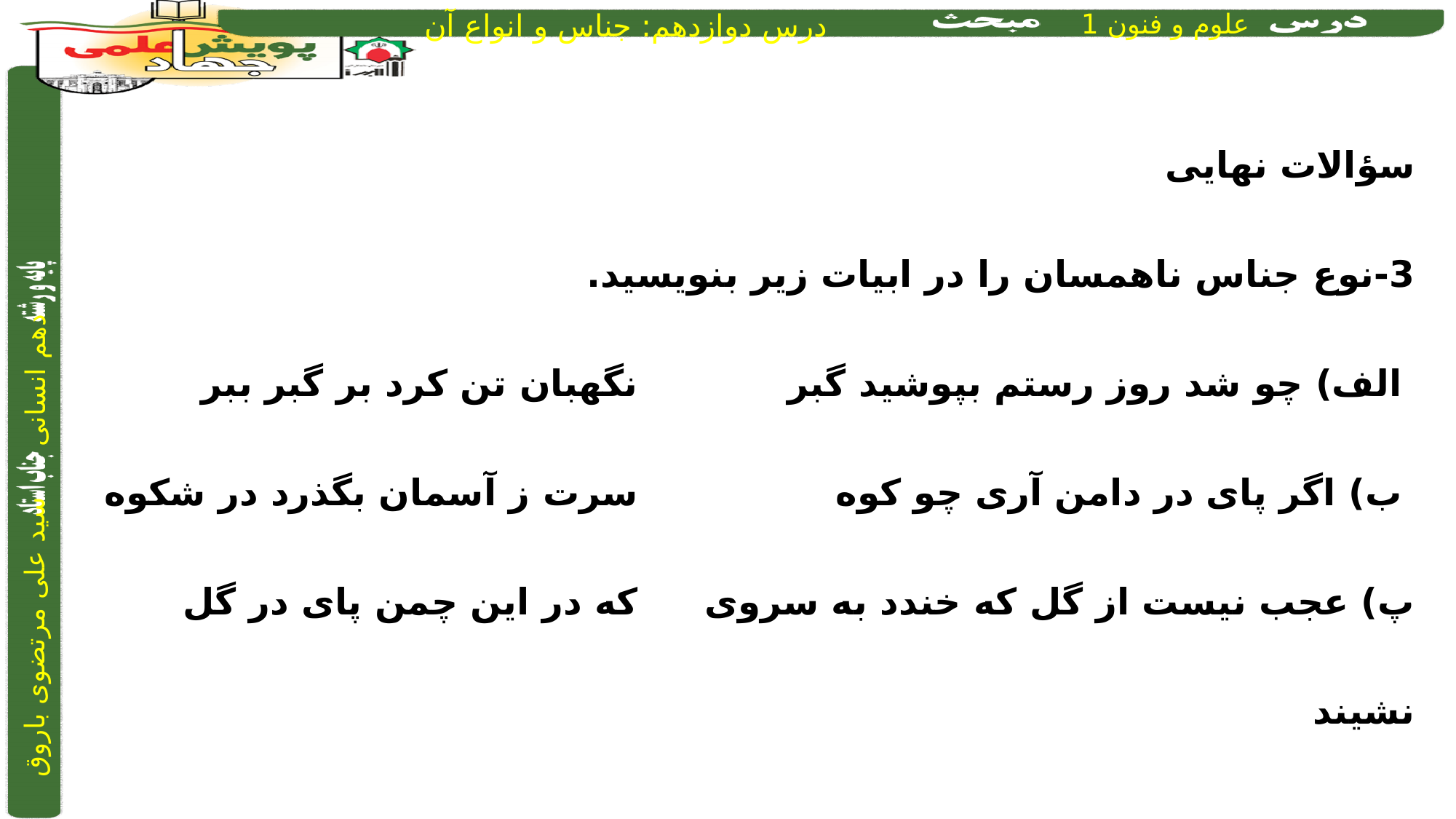

سؤالات نهایی
3-نوع جناس ناهمسان را در ابیات زیر بنویسید.
 الف) چو شد روز رستم بپوشید گبر		 	 نگهبان تن کرد بر گبر ببر
 ب) اگر پای در دامن آری چو کوه		 	 سرت ز آسمان بگذرد در شکوه
پ) عجب نیست از گل که خندد به سروی	 	 که در این چمن پای‌ در گل نشیند